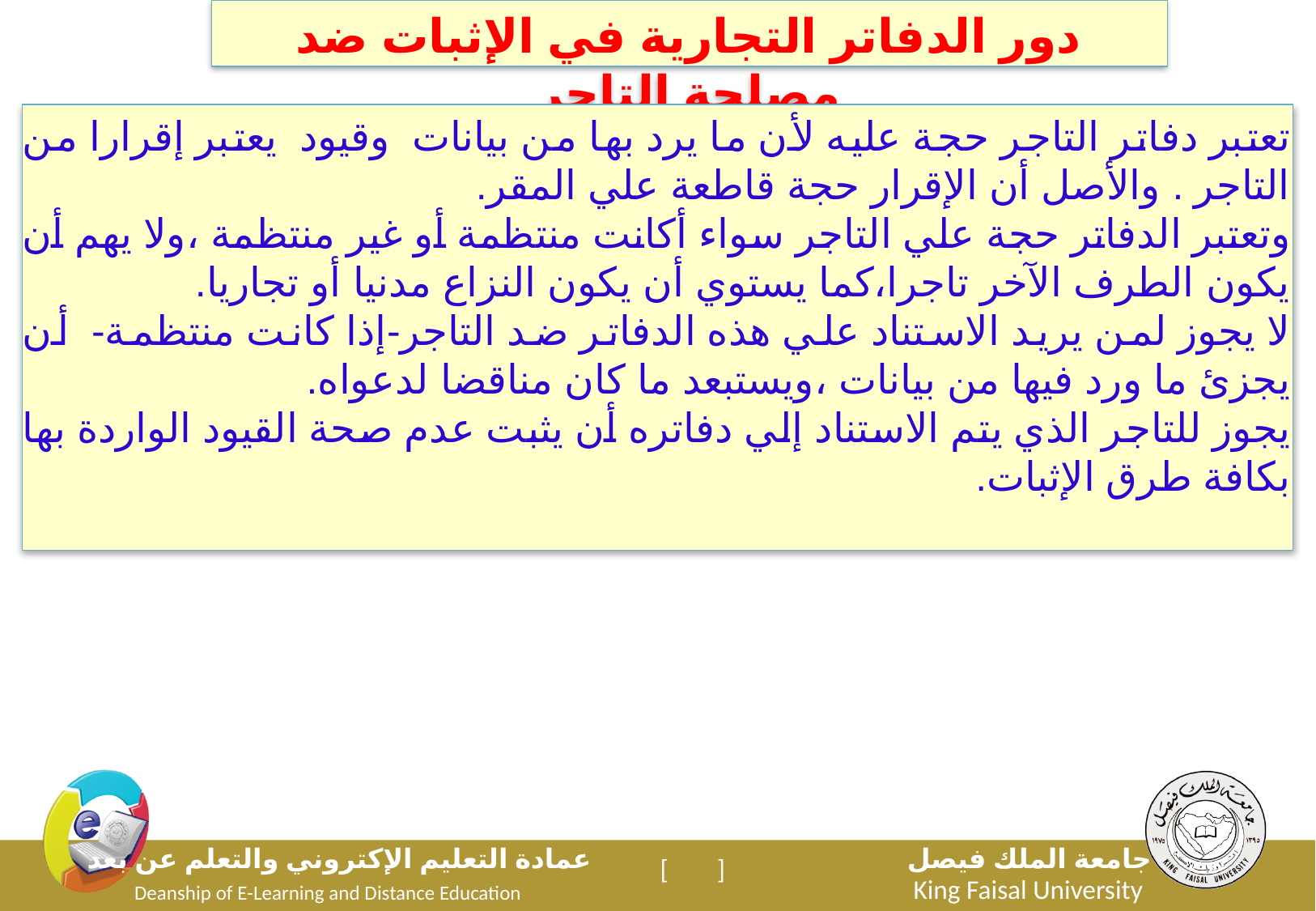

دور الدفاتر التجارية في الإثبات ضد مصلحة التاجر
تعتبر دفاتر التاجر حجة عليه لأن ما يرد بها من بيانات  وقيود  يعتبر إقرارا من التاجر . والأصل أن الإقرار حجة قاطعة علي المقر.
وتعتبر الدفاتر حجة علي التاجر سواء أكانت منتظمة أو غير منتظمة ،ولا يهم أن يكون الطرف الآخر تاجرا،كما يستوي أن يكون النزاع مدنيا أو تجاريا.
لا يجوز لمن يريد الاستناد علي هذه الدفاتر ضد التاجر-إذا كانت منتظمة-  أن يجزئ ما ورد فيها من بيانات ،ويستبعد ما كان مناقضا لدعواه.
يجوز للتاجر الذي يتم الاستناد إلي دفاتره أن يثبت عدم صحة القيود الواردة بها بكافة طرق الإثبات.